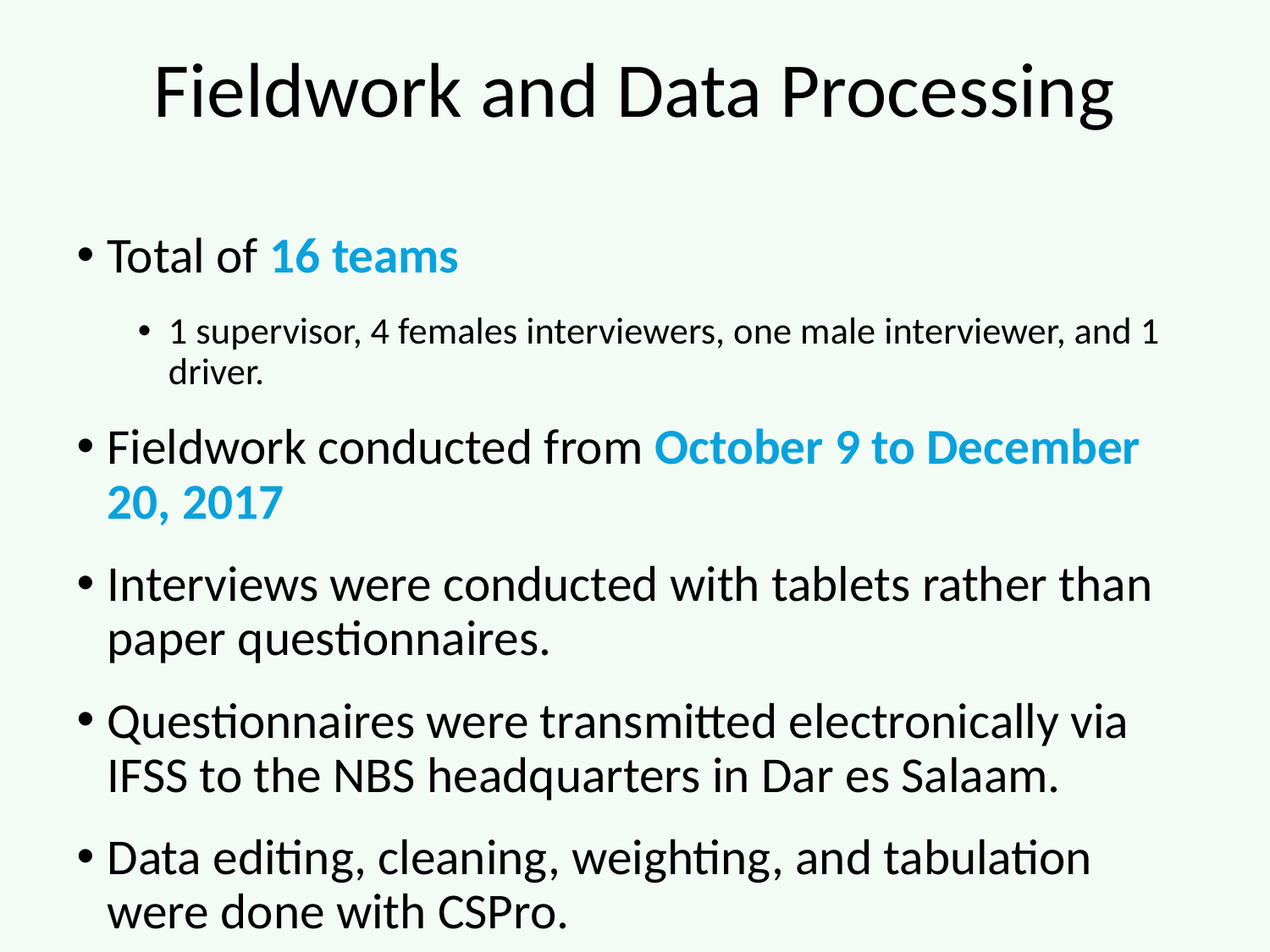

# Fieldwork and Data Processing
Total of 16 teams
1 supervisor, 4 females interviewers, one male interviewer, and 1 driver.
Fieldwork conducted from October 9 to December 20, 2017
Interviews were conducted with tablets rather than paper questionnaires.
Questionnaires were transmitted electronically via IFSS to the NBS headquarters in Dar es Salaam.
Data editing, cleaning, weighting, and tabulation were done with CSPro.